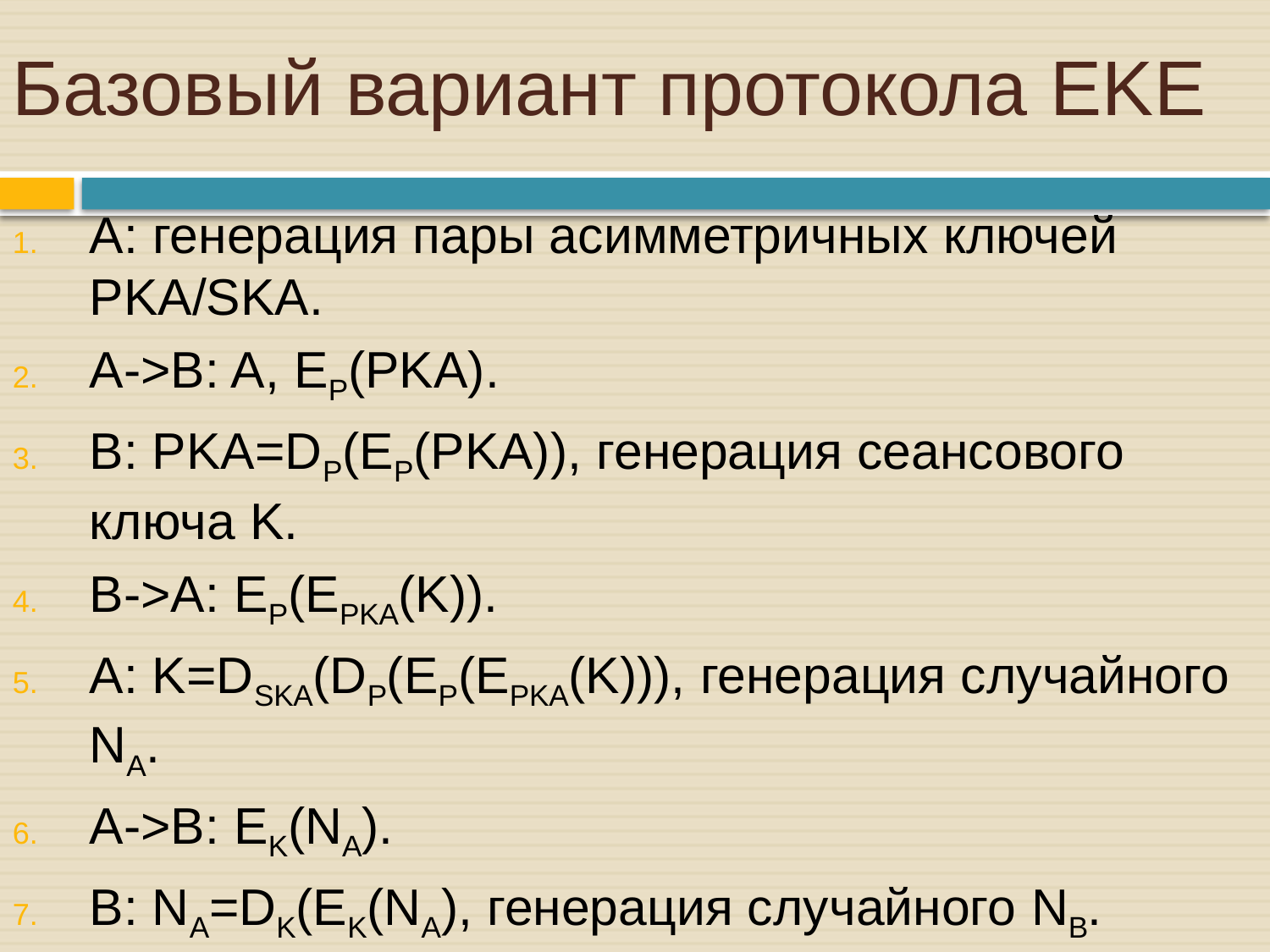

# Базовый вариант протокола EKE
A: генерация пары асимметричных ключей PKA/SKA.
A->B: A, EP(PKA).
B: PKA=DP(EP(PKA)), генерация сеансового ключа K.
B->A: EP(EPKA(K)).
A: K=DSKA(DP(EP(EPKA(K))), генерация случайного NA.
A->B: EK(NA).
B: NA=DK(EK(NA), генерация случайного NB.